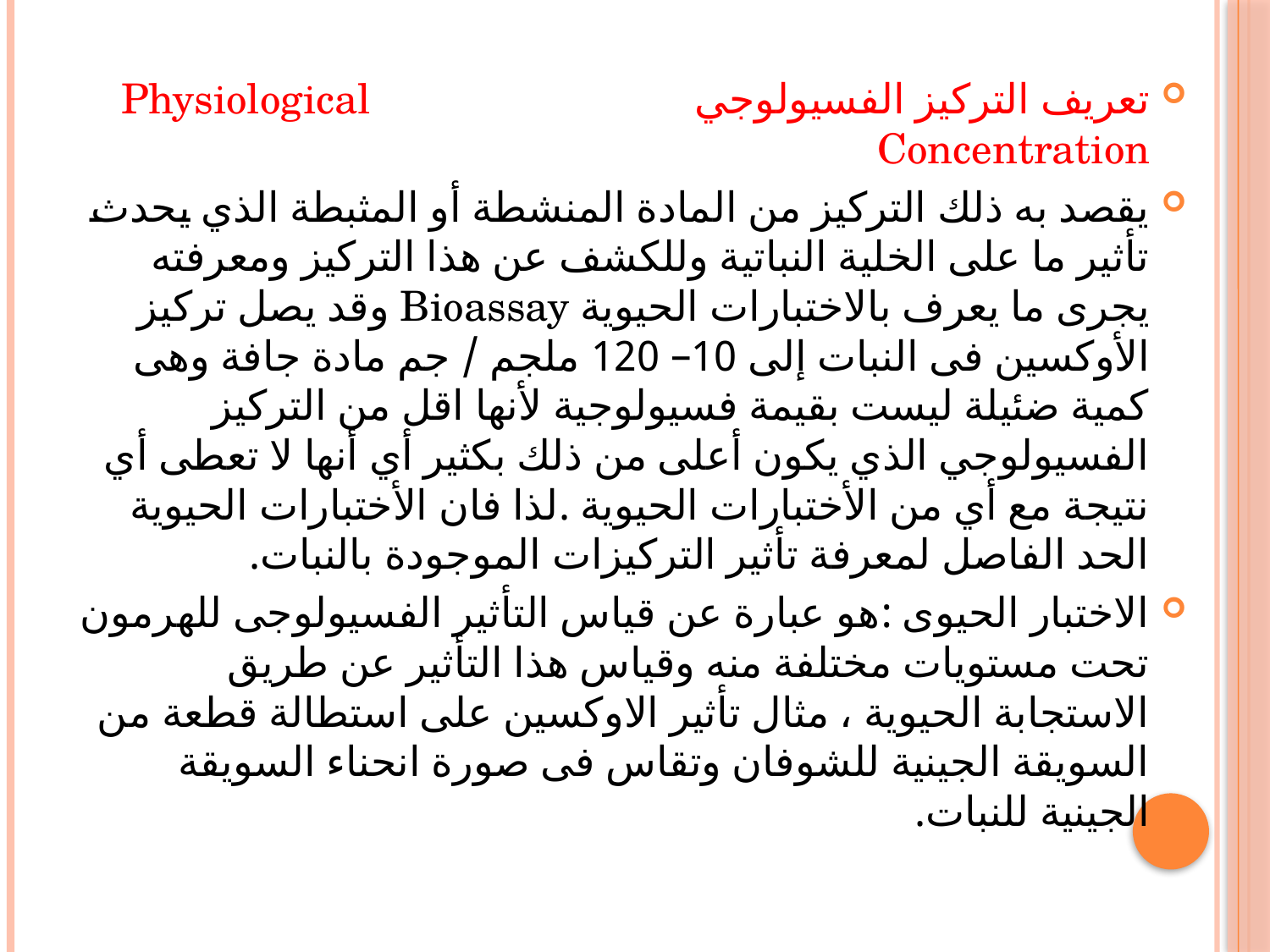

تعريف التركيز الفسيولوجي                              Physiological Concentration
يقصد به ذلك التركيز من المادة المنشطة أو المثبطة الذي يحدث تأثير ما على الخلية النباتية وللكشف عن هذا التركيز ومعرفته يجرى ما يعرف بالاختبارات الحيوية Bioassay وقد يصل تركيز الأوكسين فى النبات إلى 10– 120 ملجم / جم مادة جافة وهى كمية ضئيلة ليست بقيمة فسيولوجية لأنها اقل من التركيز الفسيولوجي الذي يكون أعلى من ذلك بكثير أي أنها لا تعطى أي نتيجة مع أي من الأختبارات الحيوية .لذا فان الأختبارات الحيوية الحد الفاصل لمعرفة تأثير التركيزات الموجودة بالنبات.
الاختبار الحيوى :هو عبارة عن قياس التأثير الفسيولوجى للهرمون تحت مستويات مختلفة منه وقياس هذا التأثير عن طريق الاستجابة الحيوية ، مثال تأثير الاوكسين على استطالة قطعة من السويقة الجينية للشوفان وتقاس فى صورة انحناء السويقة الجينية للنبات.